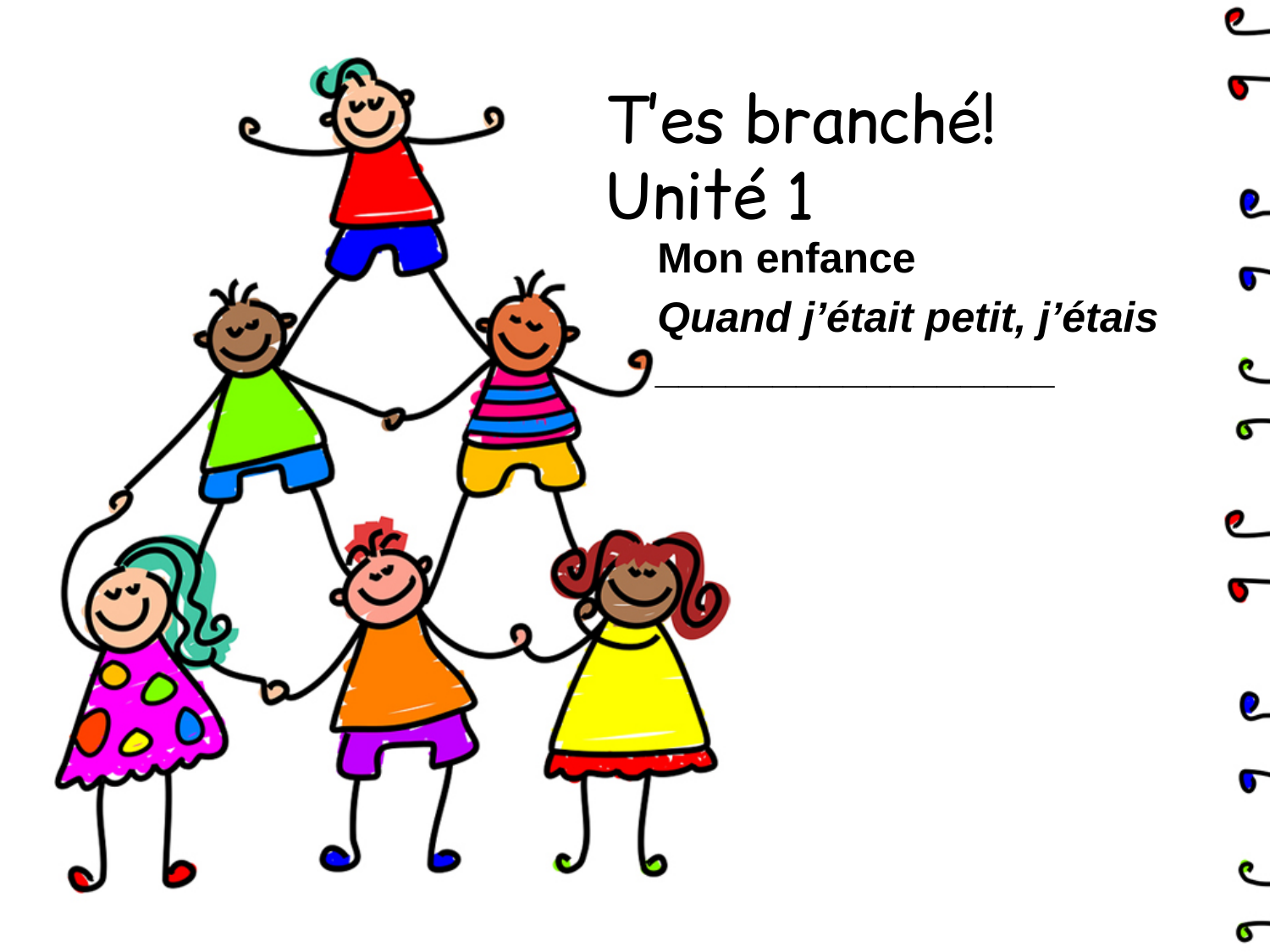

# T’es branché! Unité 1
Mon enfance
Quand j’était petit, j’étais _________________